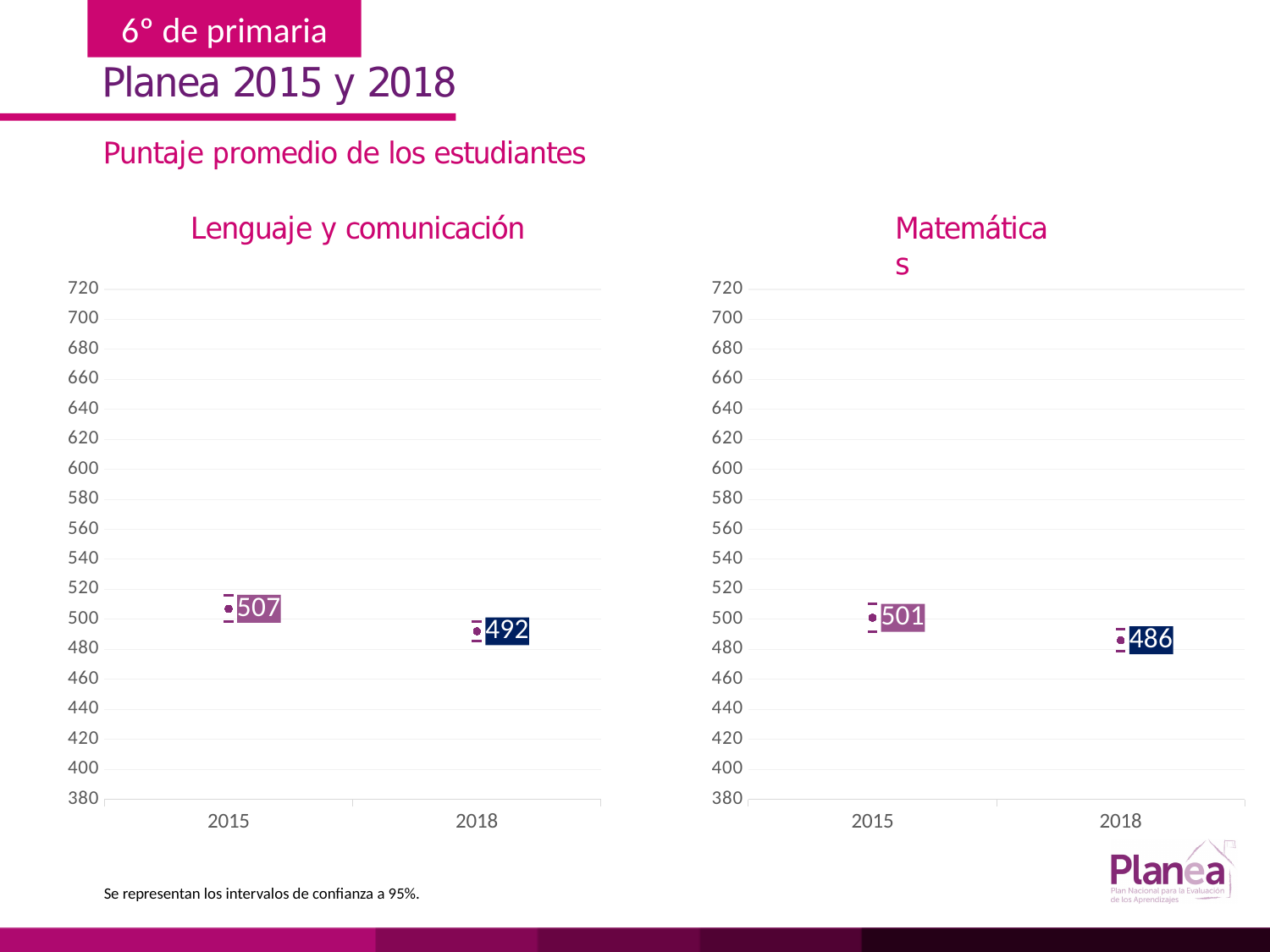

Planea 2015 y 2018

Puntaje promedio de los estudiantes
Matemáticas
Lenguaje y comunicación

### Chart

| Category |  |  |  |
|---|---|---|---|
| 2015 | 498.244 | 515.756 | 507.0 |
| 2018 | 485.433 | 498.567 | 492.0 |

### Chart

| Category |  |  |  |
|---|---|---|---|
| 2015 | 491.846 | 510.154 | 501.0 |
| 2018 | 478.637 | 493.363 | 486.0 |
Se representan los intervalos de confianza a 95%.